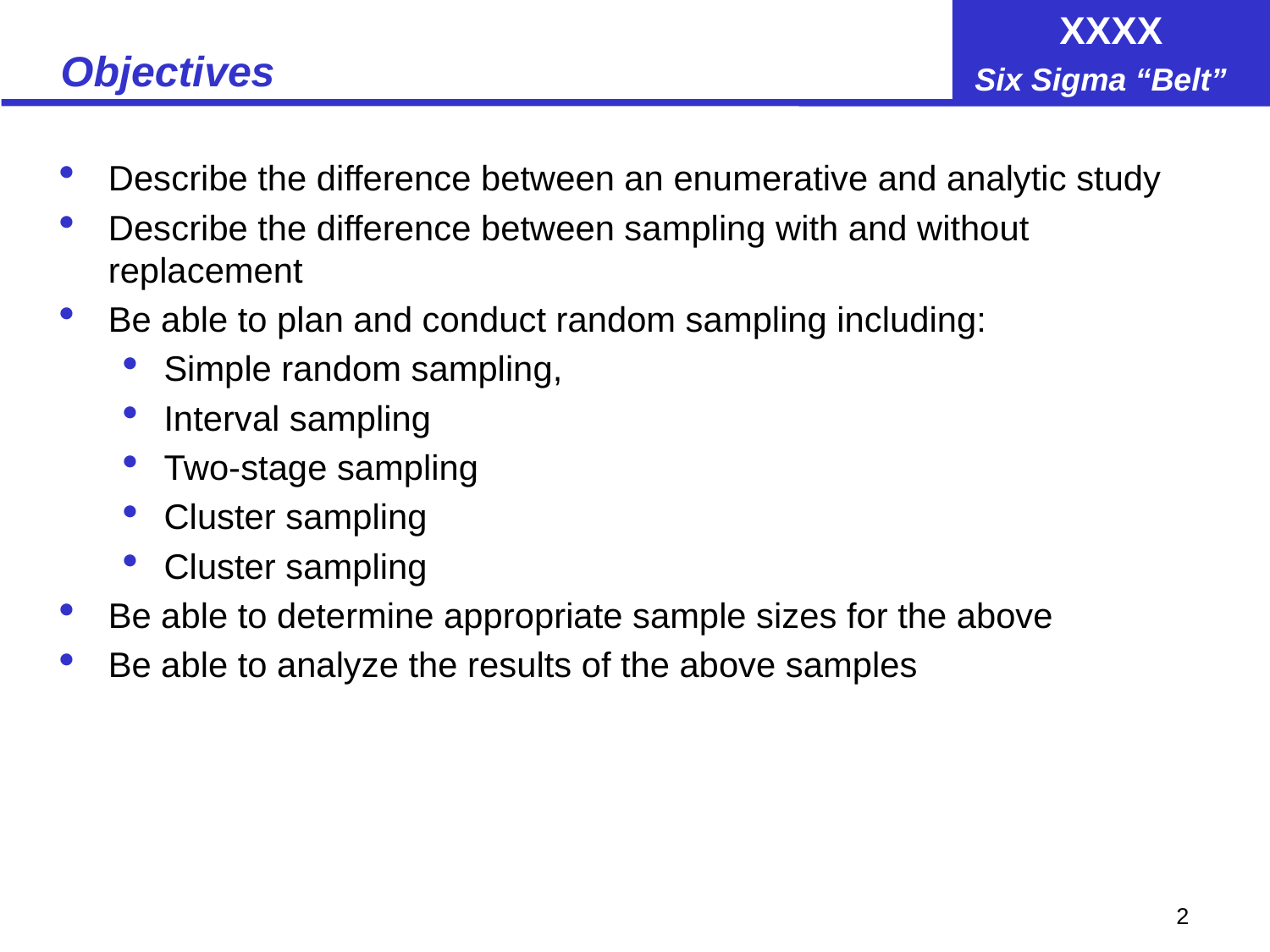

# Objectives
Describe the difference between an enumerative and analytic study
Describe the difference between sampling with and without replacement
Be able to plan and conduct random sampling including:
Simple random sampling,
Interval sampling
Two-stage sampling
Cluster sampling
Cluster sampling
Be able to determine appropriate sample sizes for the above
Be able to analyze the results of the above samples